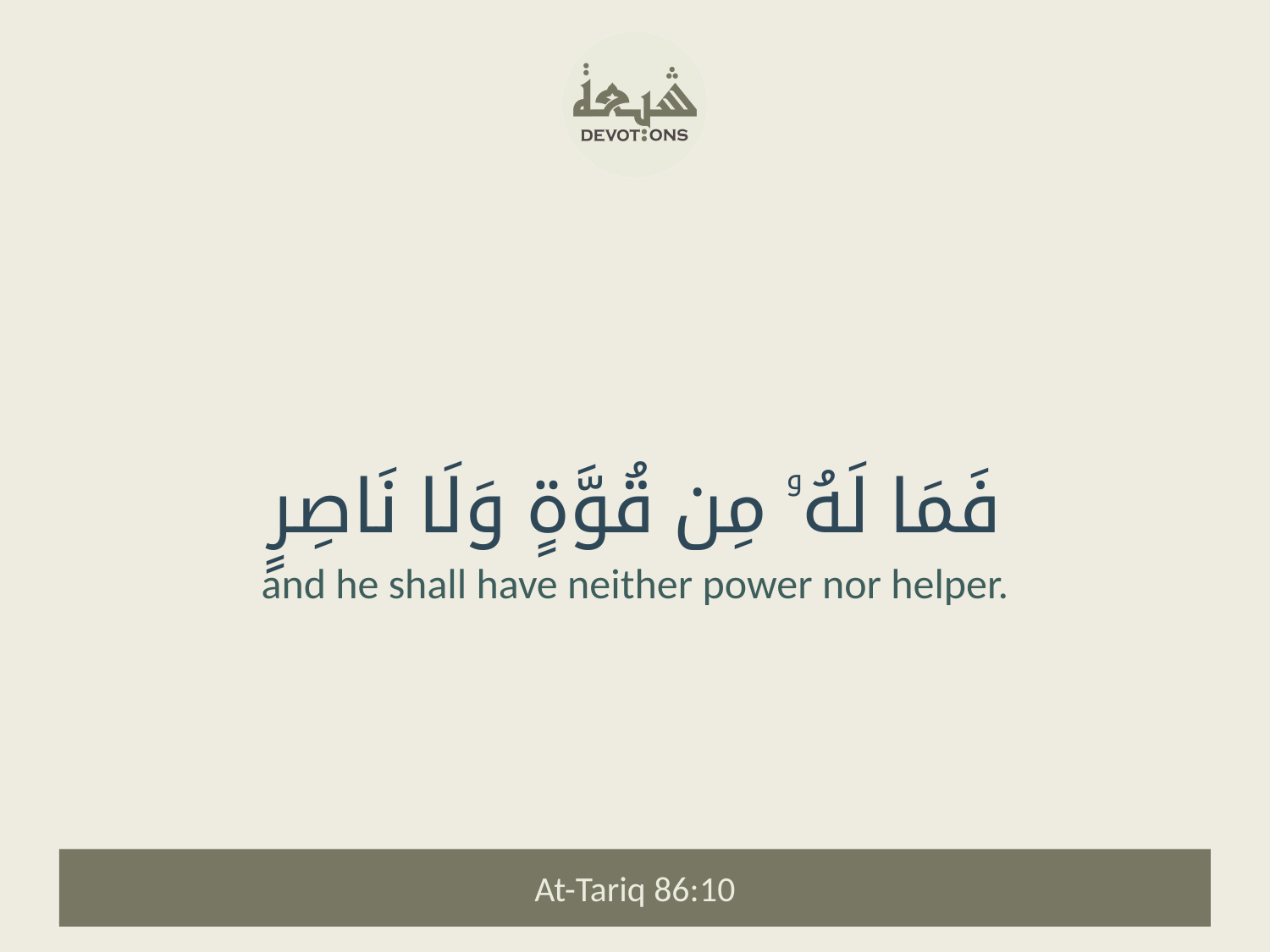

فَمَا لَهُۥ مِن قُوَّةٍ وَلَا نَاصِرٍ
and he shall have neither power nor helper.
At-Tariq 86:10